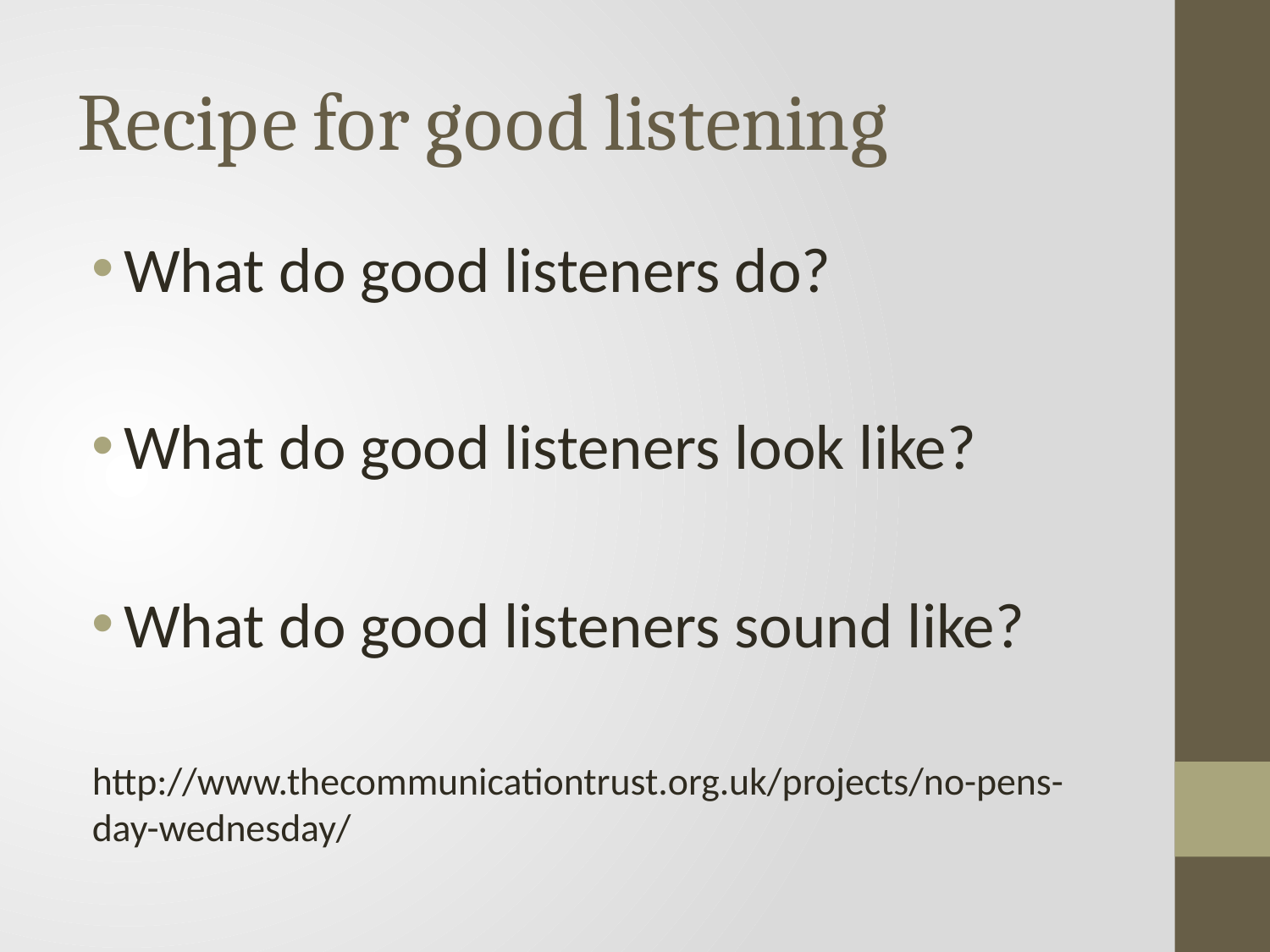

# Recipe for good listening
What do good listeners do?

What do good listeners look like?

What do good listeners sound like?

http://www.thecommunicationtrust.org.uk/projects/no-pens-day-wednesday/